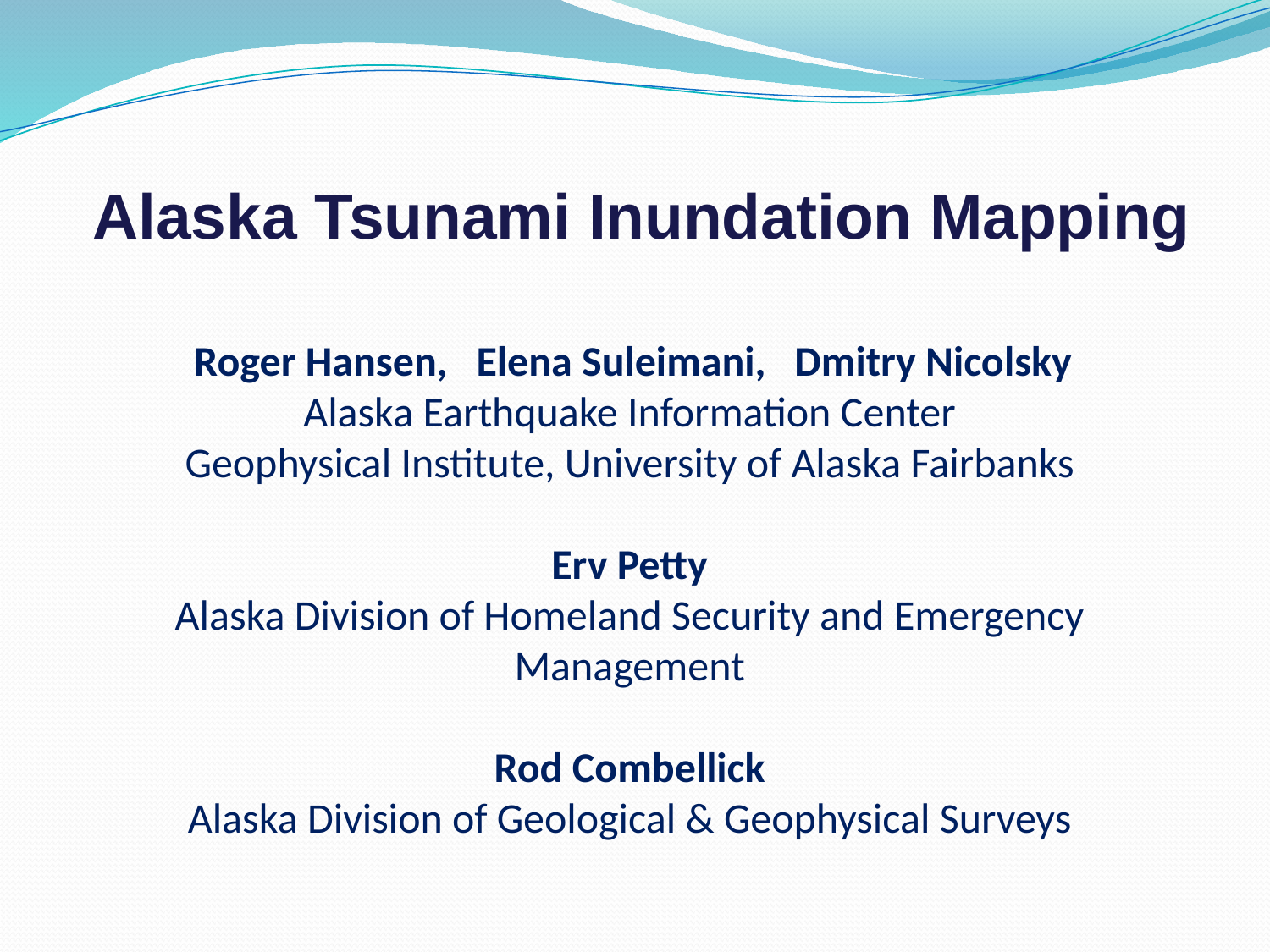

Alaska Tsunami Inundation Mapping

 Roger Hansen,   Elena Suleimani,   Dmitry Nicolsky
Alaska Earthquake Information Center
Geophysical Institute, University of Alaska Fairbanks

Erv Petty
Alaska Division of Homeland Security and Emergency Management

Rod Combellick
Alaska Division of Geological & Geophysical Surveys